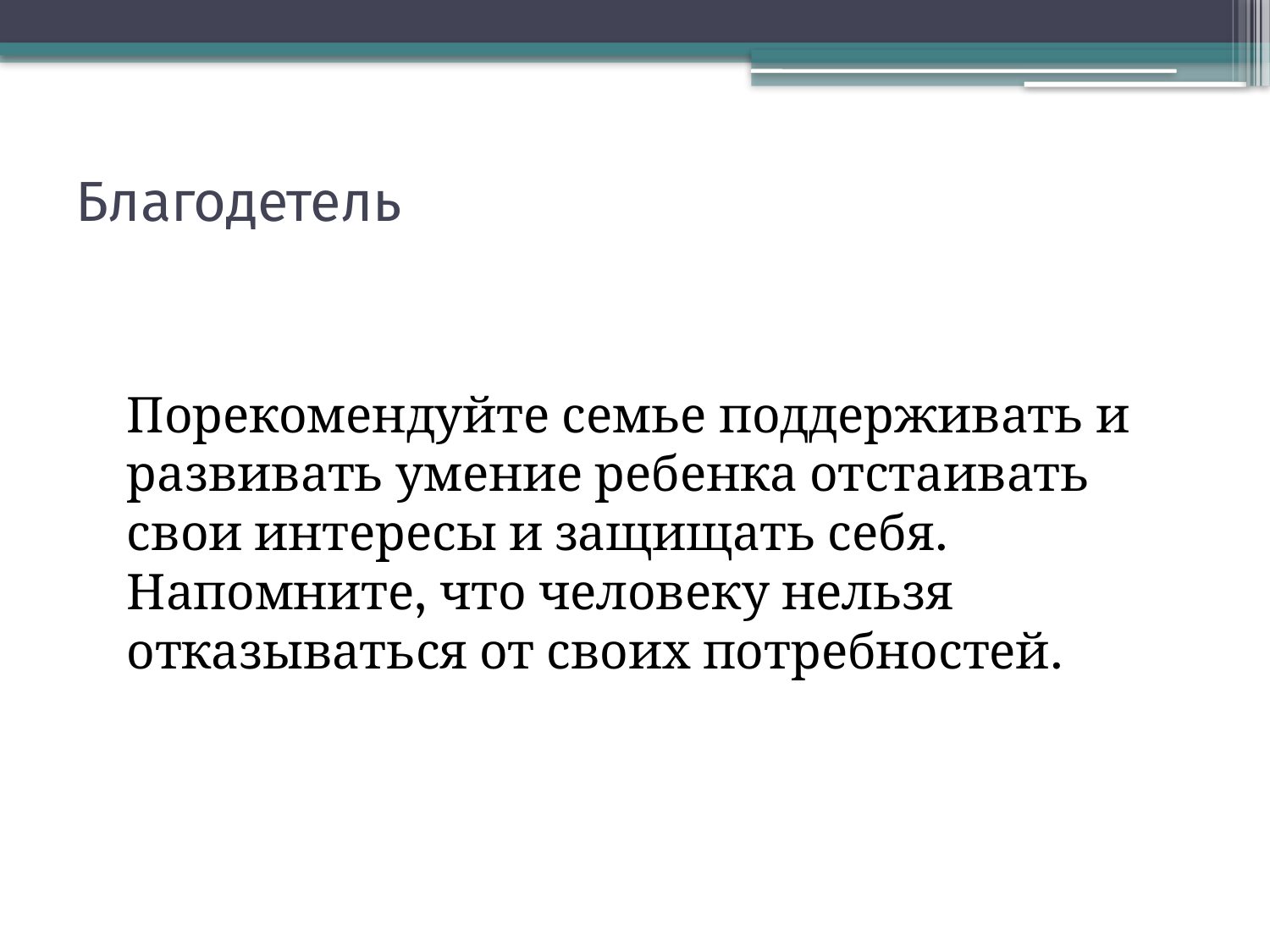

# Благодетель

   Порекомендуйте семье поддерживать и развивать умение ребенка отстаивать свои интересы и защищать себя. Напомните, что человеку нельзя отказываться от своих потребностей.